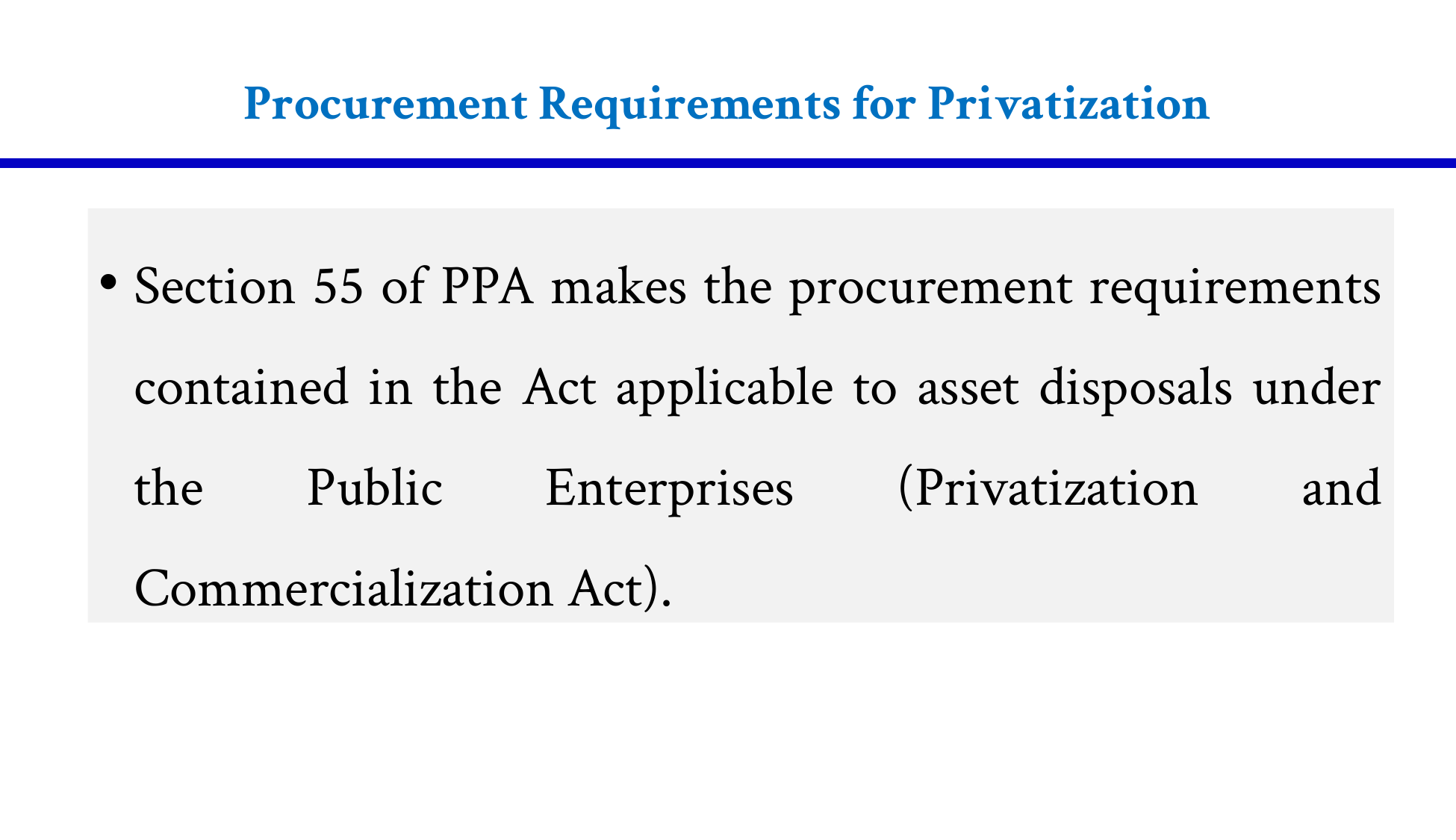

Procurement Requirements for Privatization
Section 55 of PPA makes the procurement requirements contained in the Act applicable to asset disposals under the Public Enterprises (Privatization and Commercialization Act).